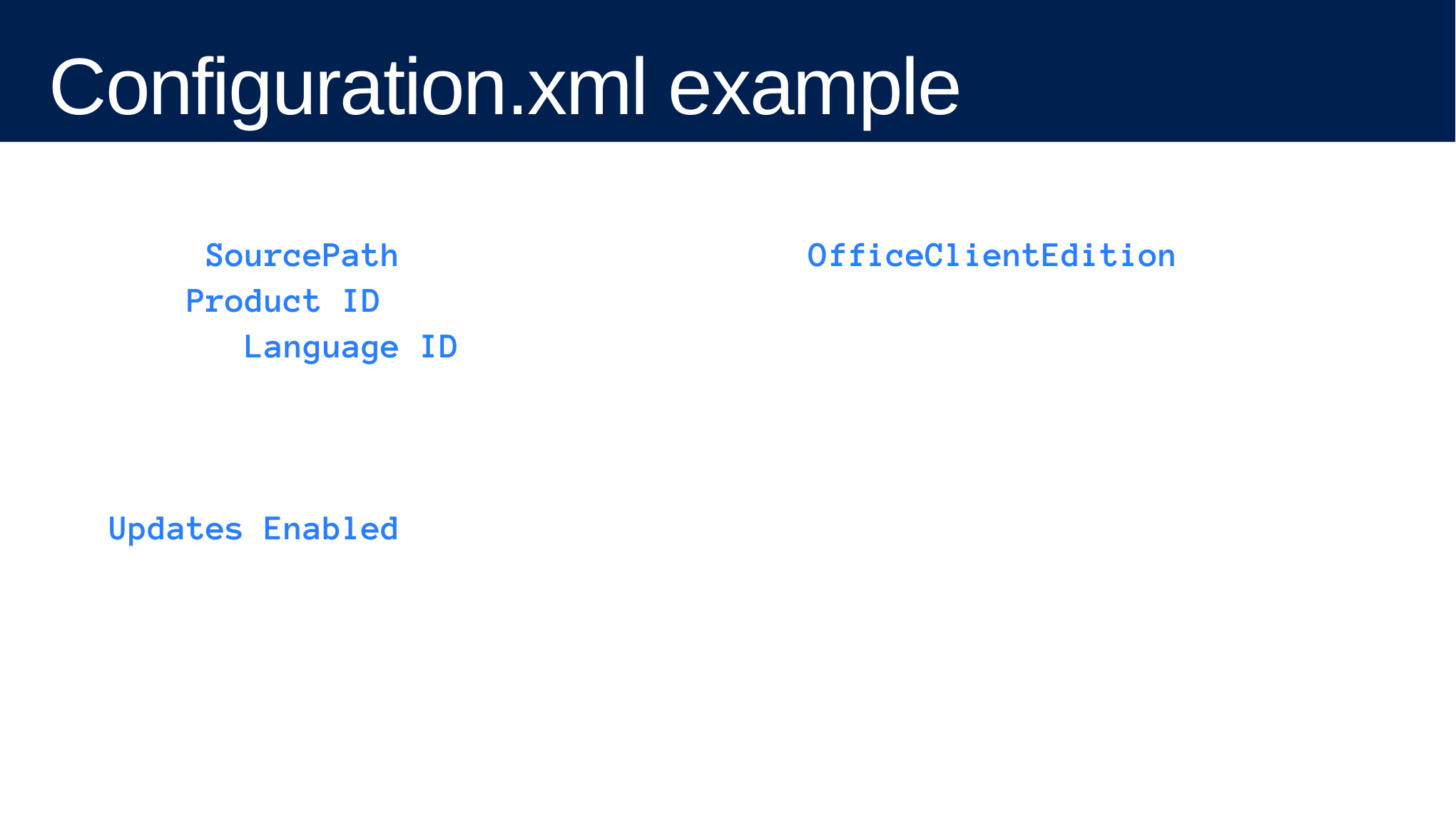

# Configuration.xml example
<Configuration>
 <Add SourcePath="\\Server01\Office\"OfficeClientEdition="32">
    <Product ID="O365ProPlusRetail">
       <Language ID="en-us" />
    </Product>
 </Add>

<Updates Enabled="TRUE" UpdatePath="\\Server01\Office\" />
<Display Level="None" AcceptEULA="TRUE" />
<Logging Name="OfficeSetup.txt" Path="%temp%" />

</Configuration>